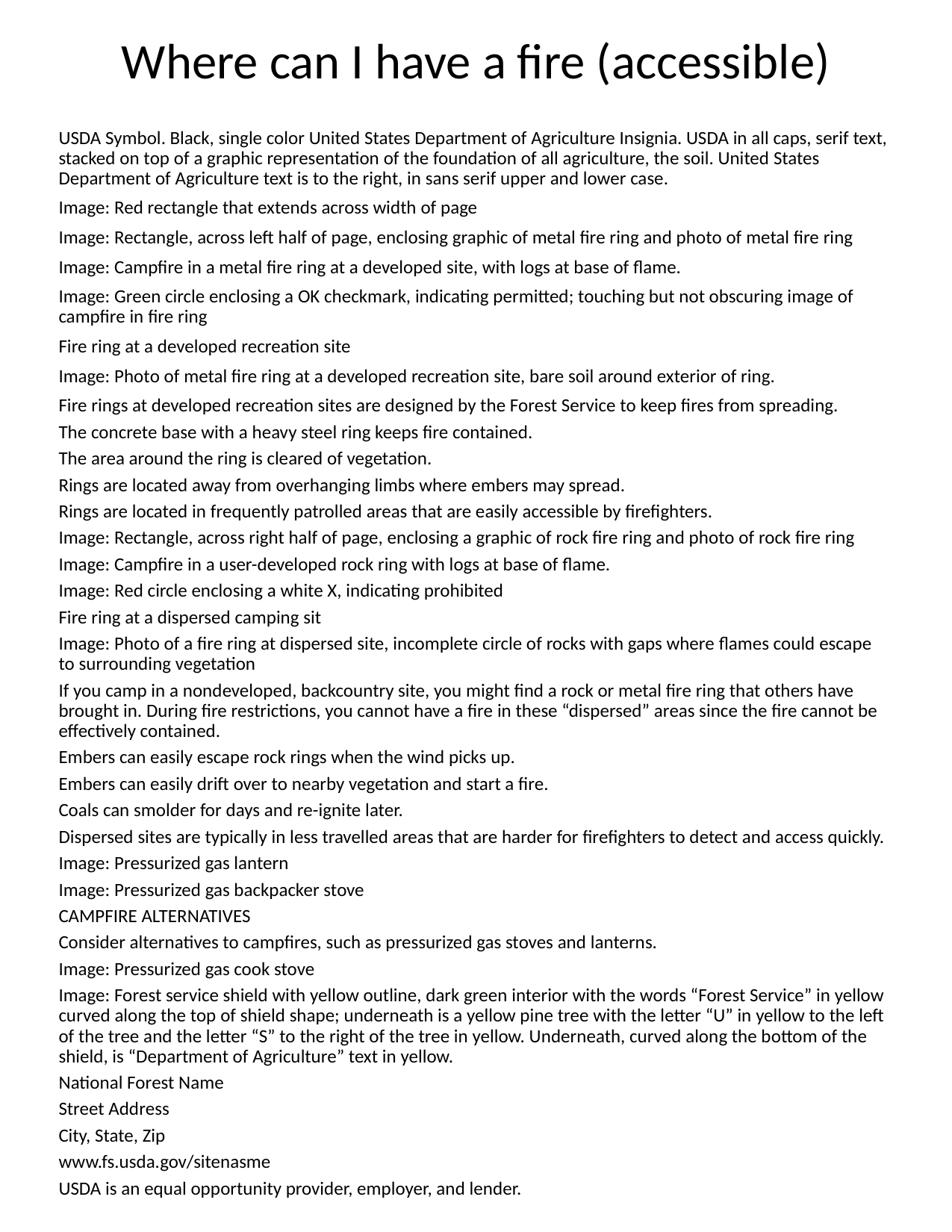

# Where can I have a fire (accessible)
USDA Symbol. Black, single color United States Department of Agriculture Insignia. USDA in all caps, serif text, stacked on top of a graphic representation of the foundation of all agriculture, the soil. United States Department of Agriculture text is to the right, in sans serif upper and lower case.
Image: Red rectangle that extends across width of page
Image: Rectangle, across left half of page, enclosing graphic of metal fire ring and photo of metal fire ring
Image: Campfire in a metal fire ring at a developed site, with logs at base of flame.
Image: Green circle enclosing a OK checkmark, indicating permitted; touching but not obscuring image of campfire in fire ring
Fire ring at a developed recreation site
Image: Photo of metal fire ring at a developed recreation site, bare soil around exterior of ring.
Fire rings at developed recreation sites are designed by the Forest Service to keep fires from spreading.
The concrete base with a heavy steel ring keeps fire contained.
The area around the ring is cleared of vegetation.
Rings are located away from overhanging limbs where embers may spread.
Rings are located in frequently patrolled areas that are easily accessible by firefighters.
Image: Rectangle, across right half of page, enclosing a graphic of rock fire ring and photo of rock fire ring
Image: Campfire in a user-developed rock ring with logs at base of flame.
Image: Red circle enclosing a white X, indicating prohibited
Fire ring at a dispersed camping sit
Image: Photo of a fire ring at dispersed site, incomplete circle of rocks with gaps where flames could escape to surrounding vegetation
If you camp in a nondeveloped, backcountry site, you might find a rock or metal fire ring that others have brought in. During fire restrictions, you cannot have a fire in these “dispersed” areas since the fire cannot be effectively contained.
Embers can easily escape rock rings when the wind picks up.
Embers can easily drift over to nearby vegetation and start a fire.
Coals can smolder for days and re-ignite later.
Dispersed sites are typically in less travelled areas that are harder for firefighters to detect and access quickly.
Image: Pressurized gas lantern
Image: Pressurized gas backpacker stove
CAMPFIRE ALTERNATIVES
Consider alternatives to campfires, such as pressurized gas stoves and lanterns.
Image: Pressurized gas cook stove
Image: Forest service shield with yellow outline, dark green interior with the words “Forest Service” in yellow curved along the top of shield shape; underneath is a yellow pine tree with the letter “U” in yellow to the left of the tree and the letter “S” to the right of the tree in yellow. Underneath, curved along the bottom of the shield, is “Department of Agriculture” text in yellow.
National Forest Name
Street Address
City, State, Zip
www.fs.usda.gov/sitenasme
USDA is an equal opportunity provider, employer, and lender.